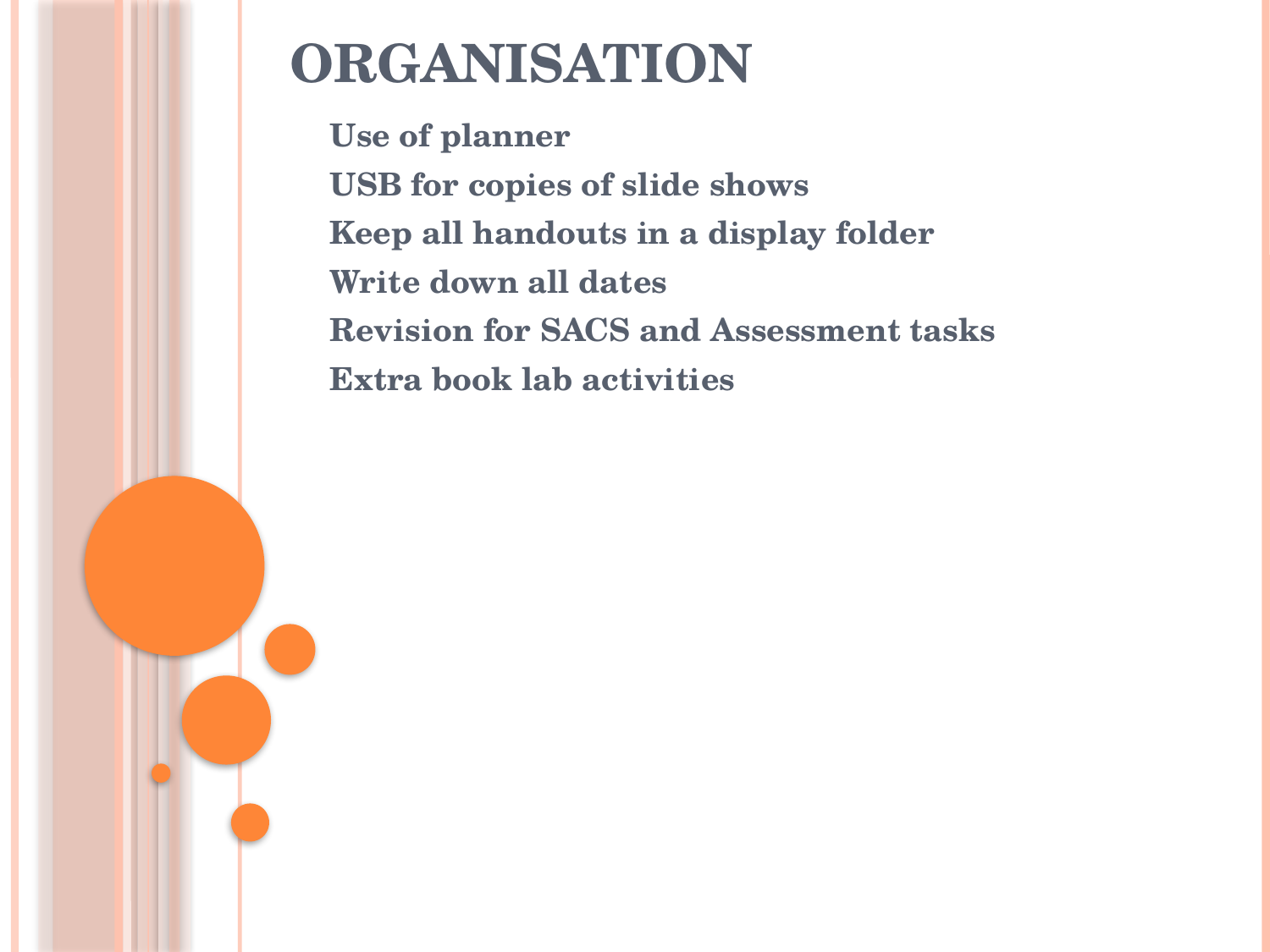

# ORGANISATION
Use of planner
USB for copies of slide shows
Keep all handouts in a display folder
Write down all dates
Revision for SACS and Assessment tasks
Extra book lab activities